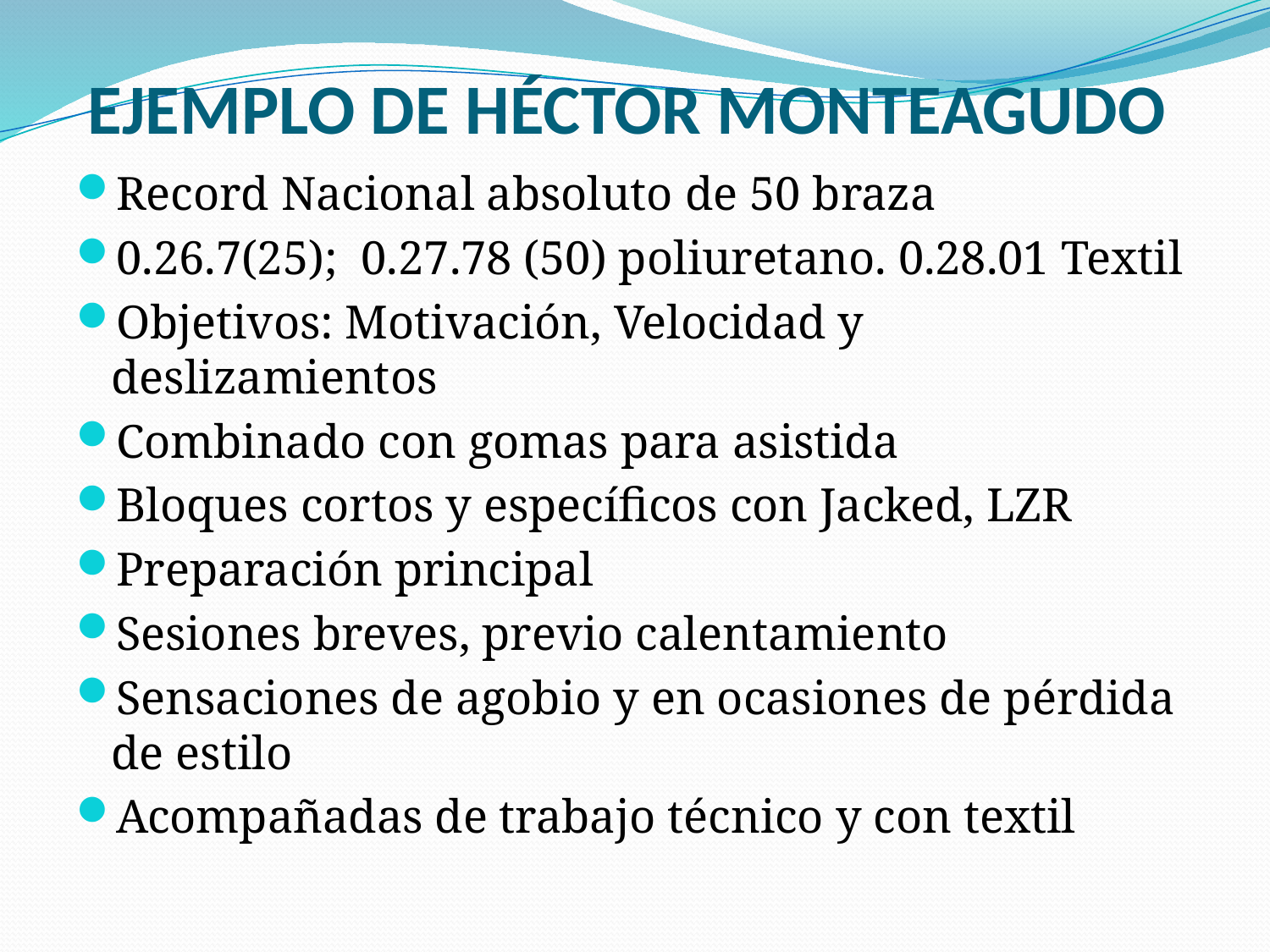

# EJEMPLO DE HÉCTOR MONTEAGUDO
Record Nacional absoluto de 50 braza
0.26.7(25);  0.27.78 (50) poliuretano. 0.28.01 Textil
Objetivos: Motivación, Velocidad y deslizamientos
Combinado con gomas para asistida
Bloques cortos y específicos con Jacked, LZR
Preparación principal
Sesiones breves, previo calentamiento
Sensaciones de agobio y en ocasiones de pérdida de estilo
Acompañadas de trabajo técnico y con textil